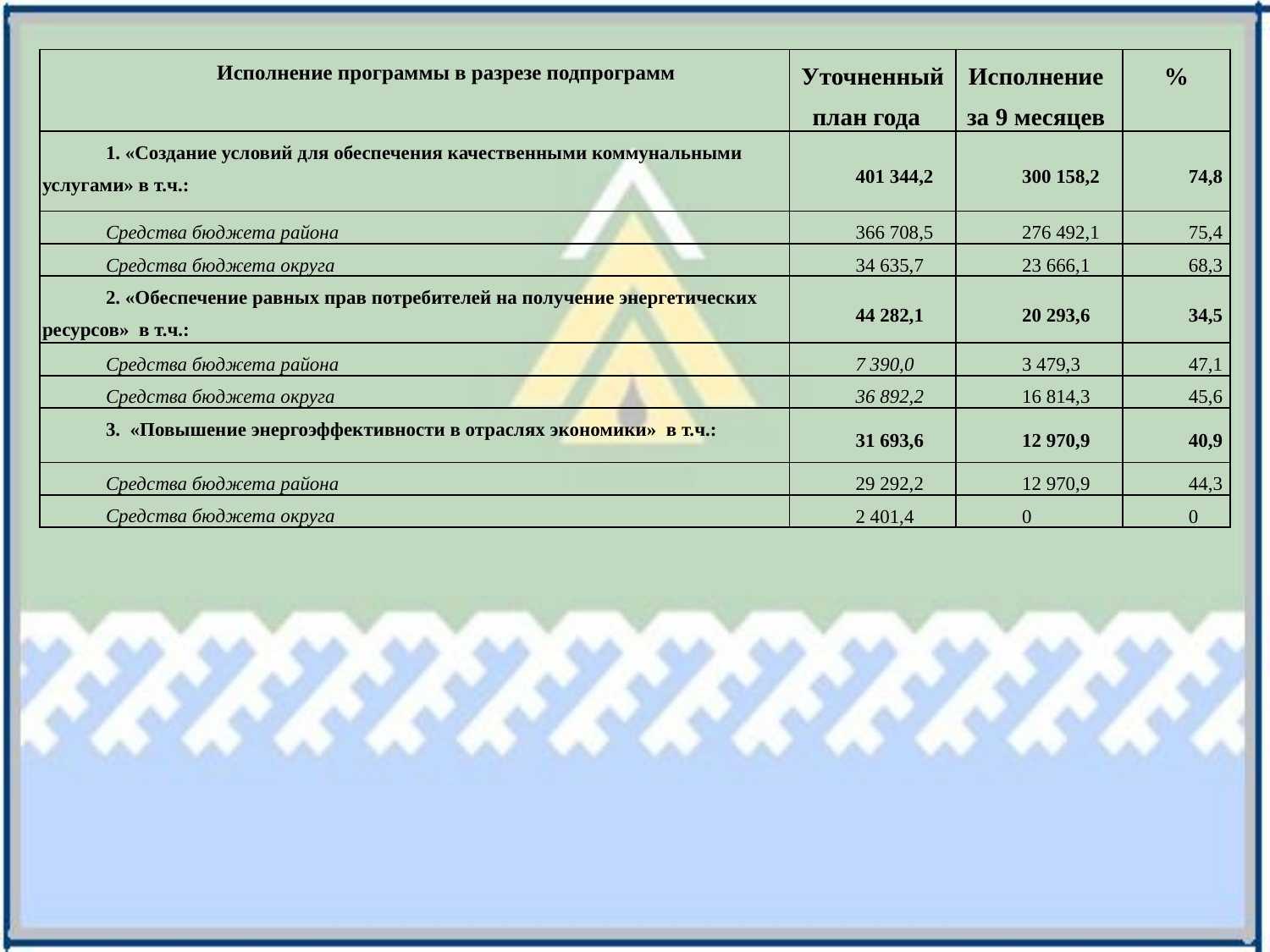

| Исполнение программы в разрезе подпрограмм | Уточненный план года | Исполнение за 9 месяцев | % |
| --- | --- | --- | --- |
| 1. «Создание условий для обеспечения качественными коммунальными услугами» в т.ч.: | 401 344,2 | 300 158,2 | 74,8 |
| Средства бюджета района | 366 708,5 | 276 492,1 | 75,4 |
| Средства бюджета округа | 34 635,7 | 23 666,1 | 68,3 |
| 2. «Обеспечение равных прав потребителей на получение энергетических ресурсов» в т.ч.: | 44 282,1 | 20 293,6 | 34,5 |
| Средства бюджета района | 7 390,0 | 3 479,3 | 47,1 |
| Средства бюджета округа | 36 892,2 | 16 814,3 | 45,6 |
| 3. «Повышение энергоэффективности в отраслях экономики» в т.ч.: | 31 693,6 | 12 970,9 | 40,9 |
| Средства бюджета района | 29 292,2 | 12 970,9 | 44,3 |
| Средства бюджета округа | 2 401,4 | 0 | 0 |